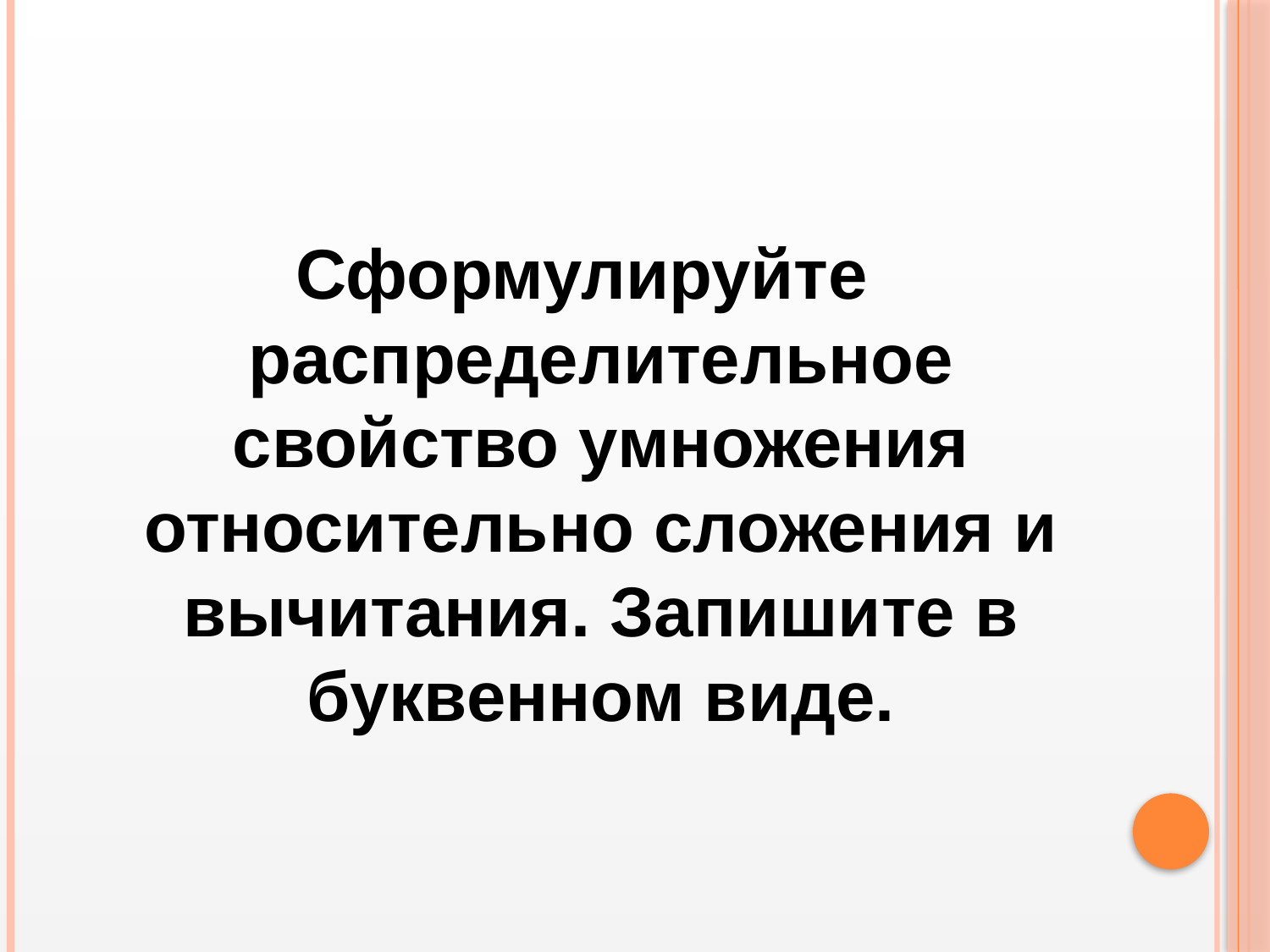

Сформулируйте распределительное свойство умножения относительно сложения и вычитания. Запишите в буквенном виде.